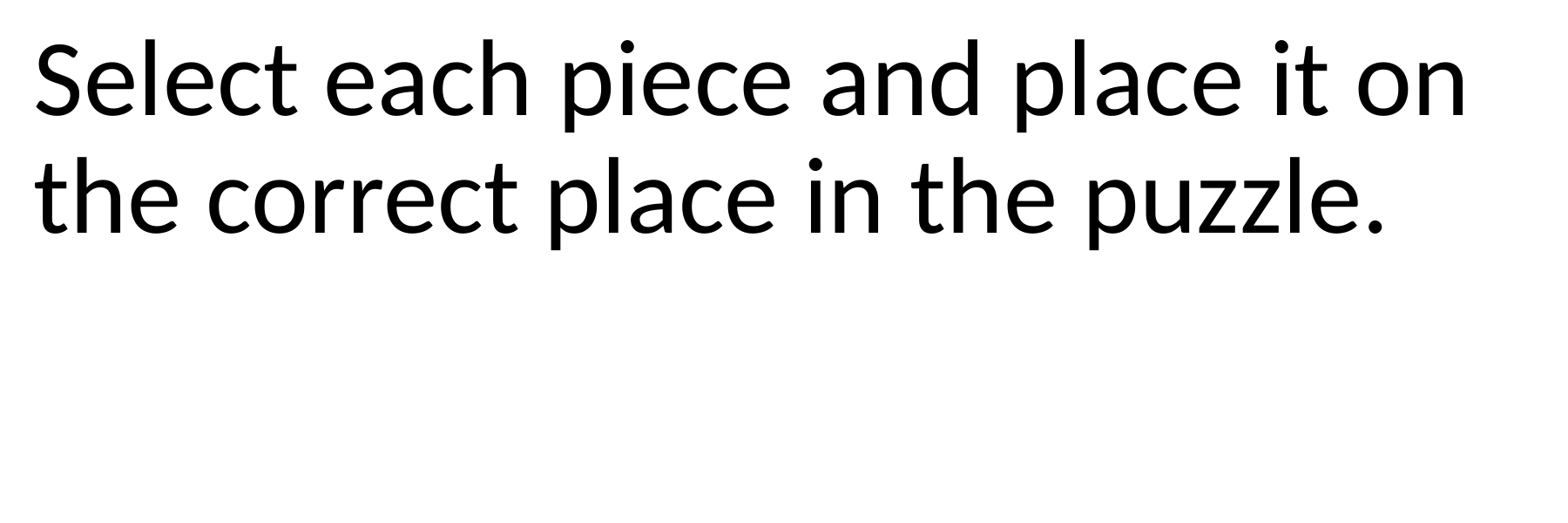

Select each piece and place it on the correct place in the puzzle.